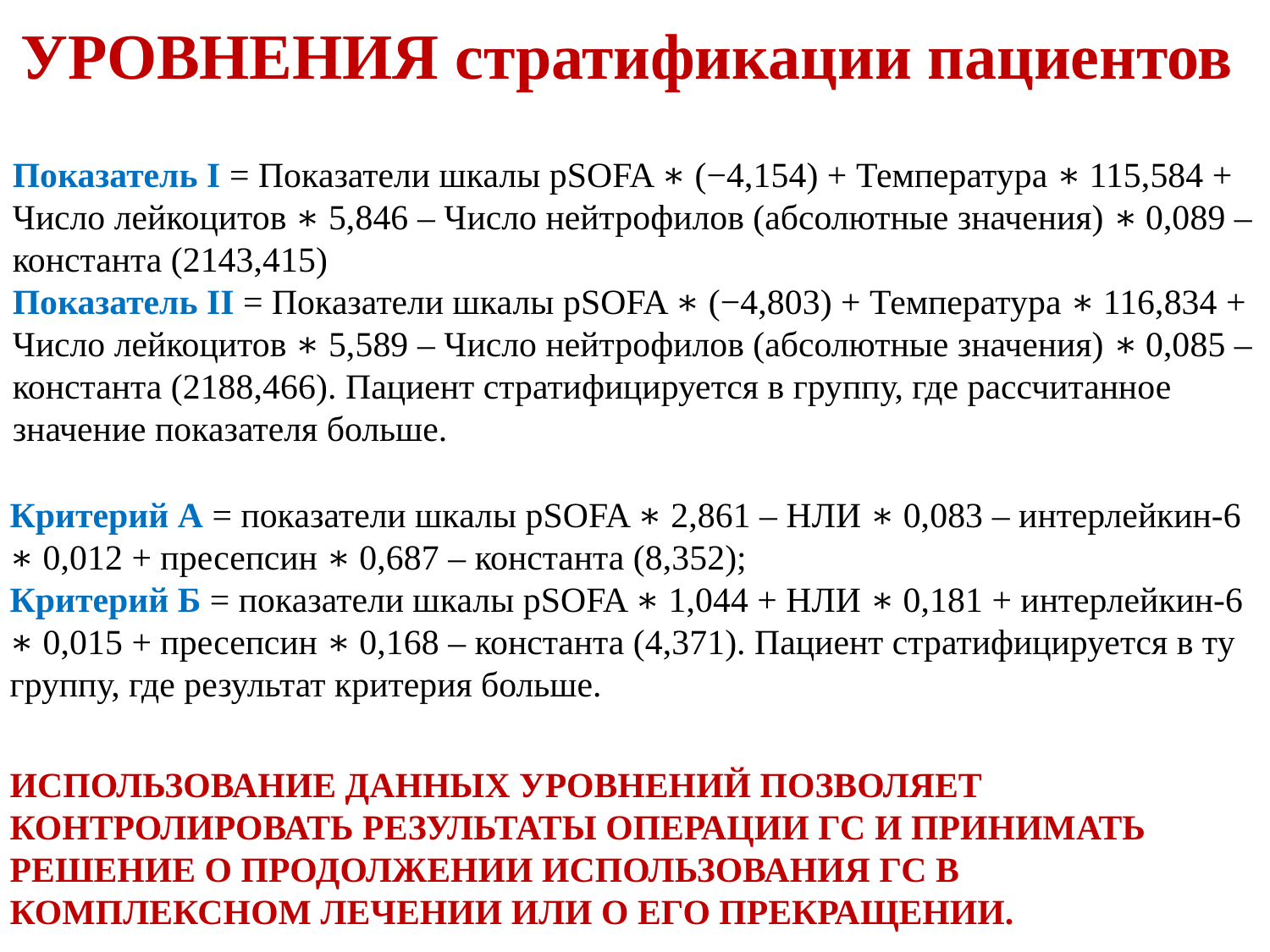

УРОВНЕНИЯ стратификации пациентов
Показатель I = Показатели шкалы pSOFA ∗ (−4,154) + Температура ∗ 115,584 + Число лейкоцитов ∗ 5,846 – Число нейтрофилов (абсолютные значения) ∗ 0,089 – константа (2143,415)
Показатель II = Показатели шкалы pSOFA ∗ (−4,803) + Температура ∗ 116,834 + Число лейкоцитов ∗ 5,589 – Число нейтрофилов (абсолютные значения) ∗ 0,085 – константа (2188,466). Пациент стратифицируется в группу, где рассчитанное значение показателя больше.
Критерий А = показатели шкалы pSOFA ∗ 2,861 – НЛИ ∗ 0,083 – интерлейкин-6 ∗ 0,012 + пресепсин ∗ 0,687 – константа (8,352);
Критерий Б = показатели шкалы pSOFA ∗ 1,044 + НЛИ ∗ 0,181 + интерлейкин-6 ∗ 0,015 + пресепсин ∗ 0,168 – константа (4,371). Пациент стратифицируется в ту группу, где результат критерия больше.
ИСПОЛЬЗОВАНИЕ ДАННЫХ УРОВНЕНИЙ ПОЗВОЛЯЕТ КОНТРОЛИРОВАТЬ РЕЗУЛЬТАТЫ ОПЕРАЦИИ ГС И ПРИНИМАТЬ РЕШЕНИЕ О ПРОДОЛЖЕНИИ ИСПОЛЬЗОВАНИЯ ГС В КОМПЛЕКСНОМ ЛЕЧЕНИИ ИЛИ О ЕГО ПРЕКРАЩЕНИИ.